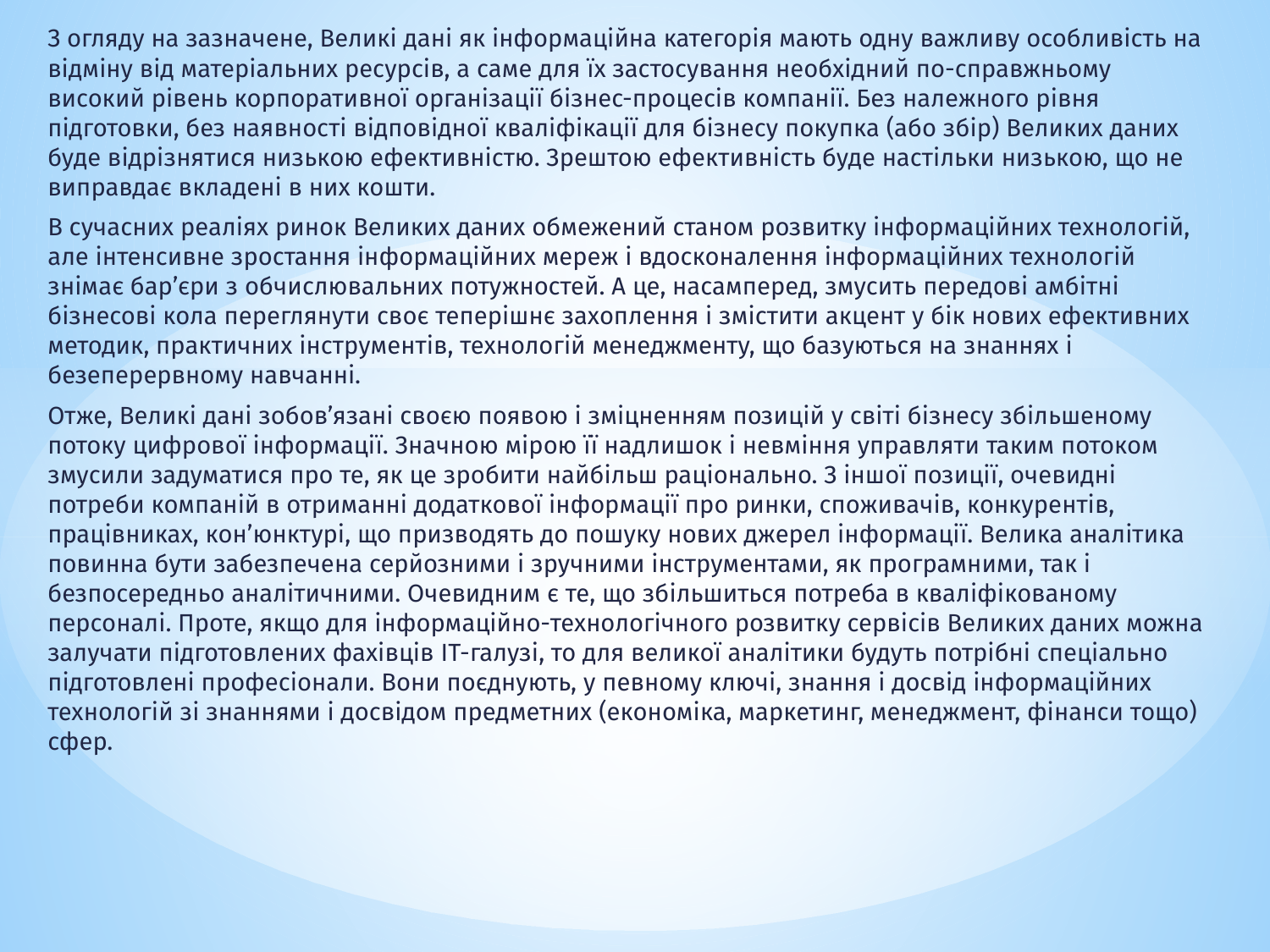

З огляду на зазначене, Великі дані як інформаційна категорія мають одну важливу особливість на відміну від матеріальних ресурсів, а саме для їх застосування необхідний по-справжньому високий рівень корпоративної організації бізнес-процесів компанії. Без належного рівня підготовки, без наявності відповідної кваліфікації для бізнесу покупка (або збір) Великих даних буде відрізнятися низькою ефективністю. Зрештою ефективність буде настільки низькою, що не виправдає вкладені в них кошти.
В сучасних реаліях ринок Великих даних обмежений станом розвитку інформаційних технологій, але інтенсивне зростання інформаційних мереж і вдосконалення інформаційних технологій знімає бар’єри з обчислювальних потужностей. А це, насамперед, змусить передові амбітні бізнесові кола переглянути своє теперішнє захоплення і змістити акцент у бік нових ефективних методик, практичних інструментів, технологій менеджменту, що базуються на знаннях і безеперервному навчанні.
Отже, Великі дані зобов’язані своєю появою і зміцненням позицій у світі бізнесу збільшеному потоку цифрової інформації. Значною мірою її надлишок і невміння управляти таким потоком змусили задуматися про те, як це зробити найбільш раціонально. З іншої позиції, очевидні потреби компаній в отриманні додаткової інформації про ринки, споживачів, конкурентів, працівниках, кон’юнктурі, що призводять до пошуку нових джерел інформації. Велика аналітика повинна бути забезпечена серйозними і зручними інструментами, як програмними, так і безпосередньо аналітичними. Очевидним є те, що збільшиться потреба в кваліфікованому персоналі. Проте, якщо для інформаційно-технологічного розвитку сервісів Великих даних можна залучати підготовлених фахівців ІТ-галузі, то для великої аналітики будуть потрібні спеціально підготовлені професіонали. Вони поєднують, у певному ключі, знання і досвід інформаційних технологій зі знаннями і досвідом предметних (економіка, маркетинг, менеджмент, фінанси тощо) сфер.